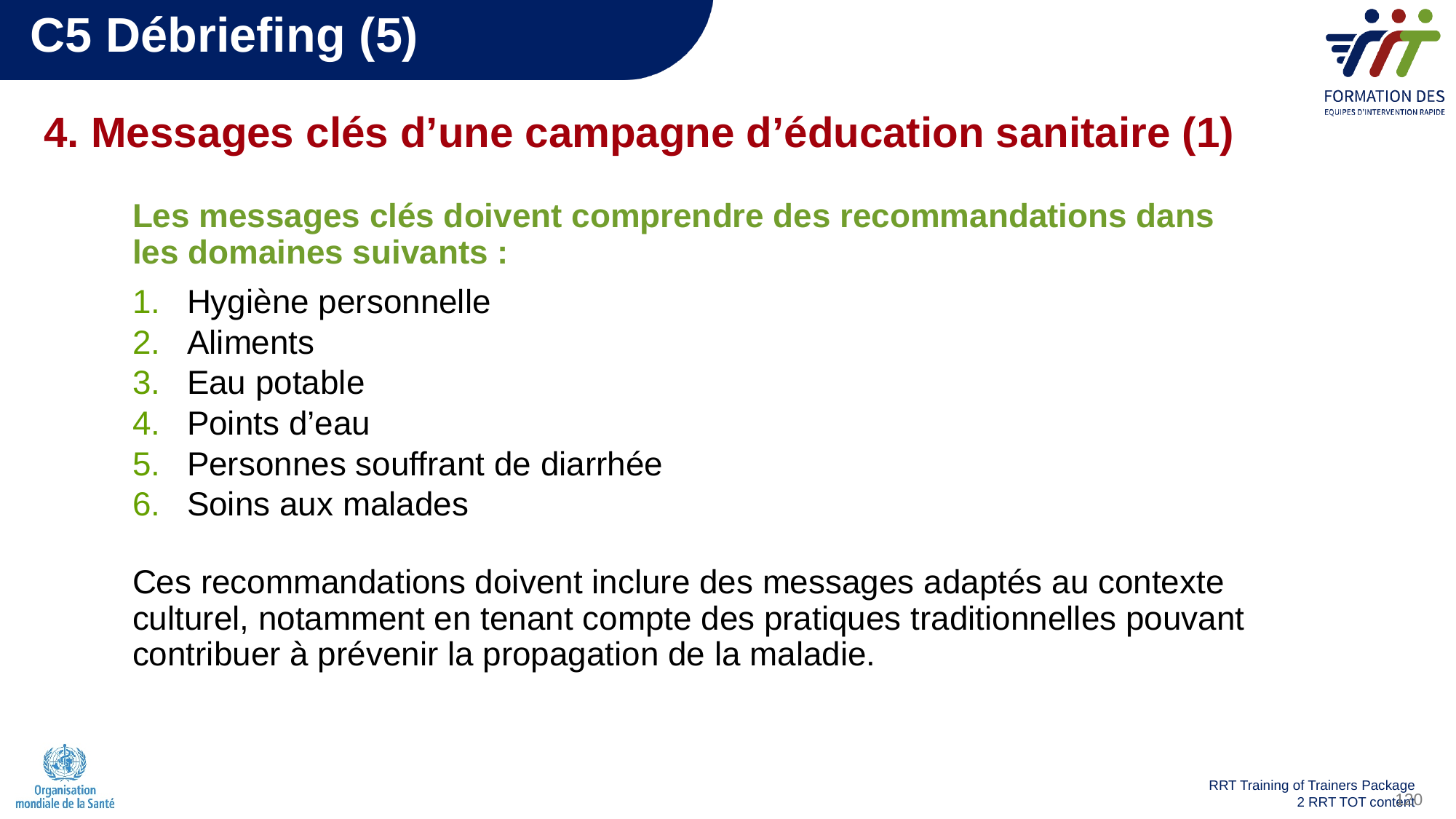

# C5 Débriefing (5)
4. Messages clés d’une campagne d’éducation sanitaire (1)
Les messages clés doivent comprendre des recommandations dans les domaines suivants :
Hygiène personnelle
Aliments
Eau potable
Points d’eau
Personnes souffrant de diarrhée
Soins aux malades

Ces recommandations doivent inclure des messages adaptés au contexte culturel, notamment en tenant compte des pratiques traditionnelles pouvant contribuer à prévenir la propagation de la maladie.